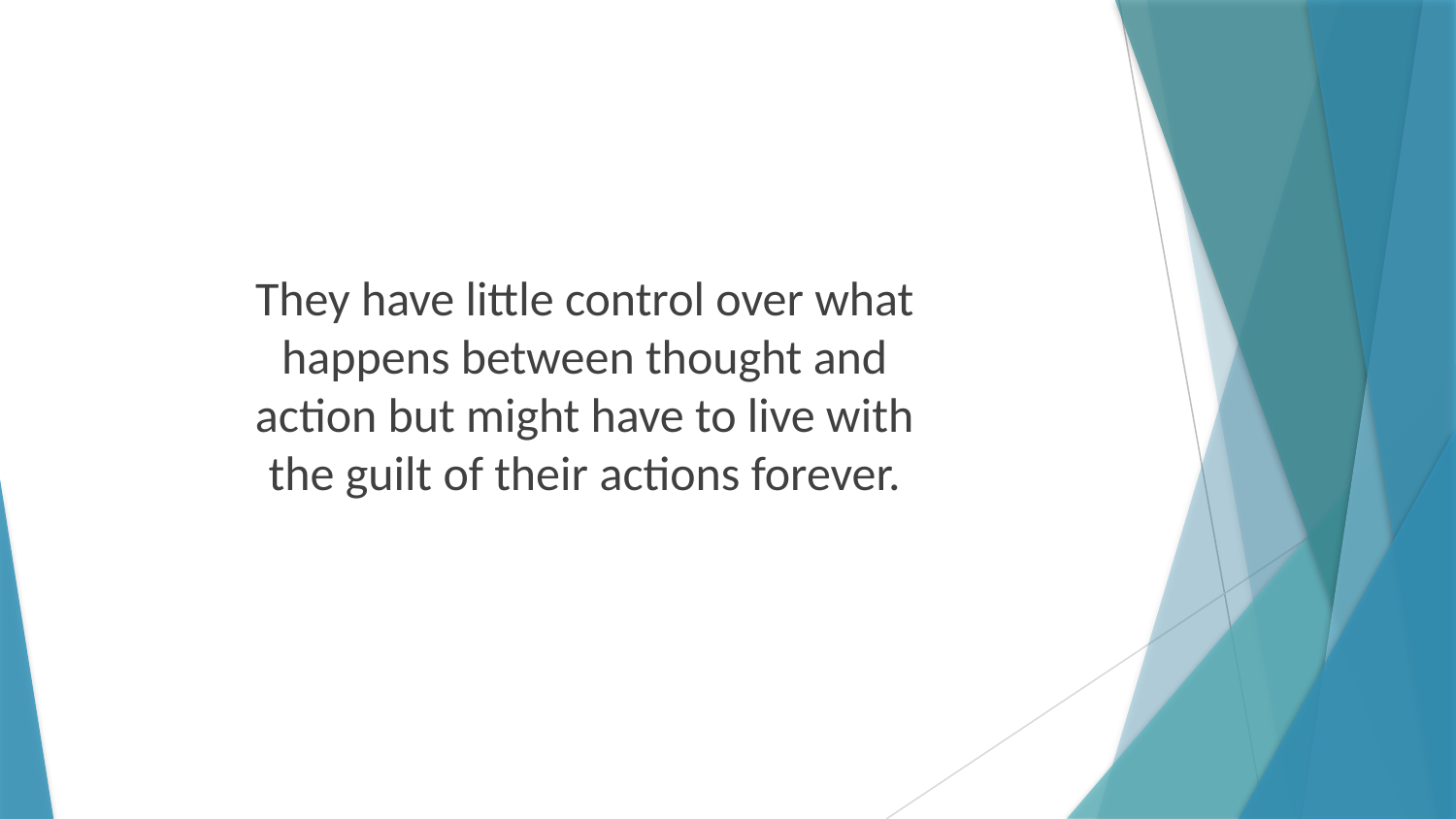

They have little control over what happens between thought and action but might have to live with the guilt of their actions forever.